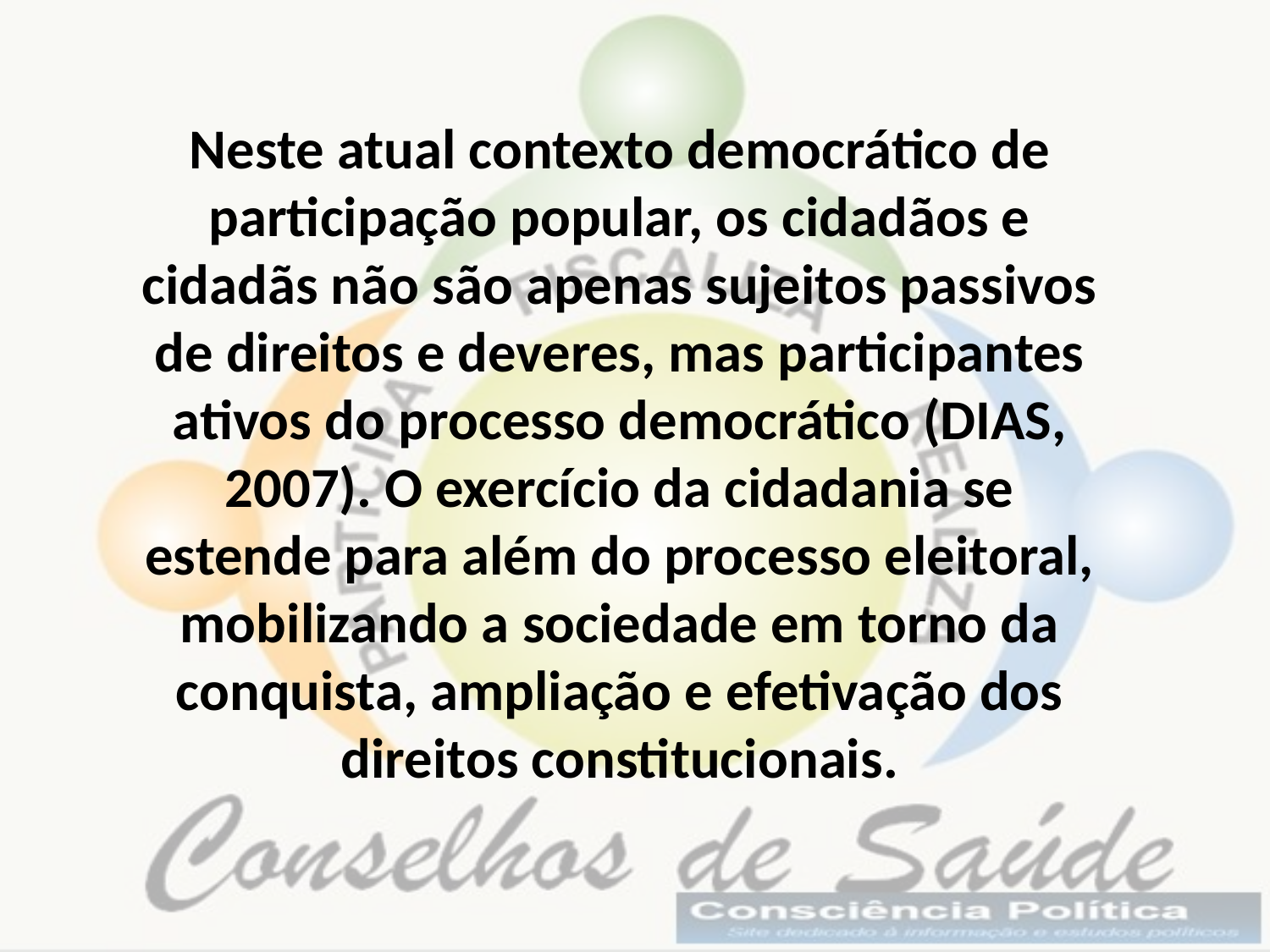

Neste atual contexto democrático de participação popular, os cidadãos e cidadãs não são apenas sujeitos passivos de direitos e deveres, mas participantes ativos do processo democrático (DIAS, 2007). O exercício da cidadania se estende para além do processo eleitoral, mobilizando a sociedade em torno da conquista, ampliação e efetivação dos direitos constitucionais.